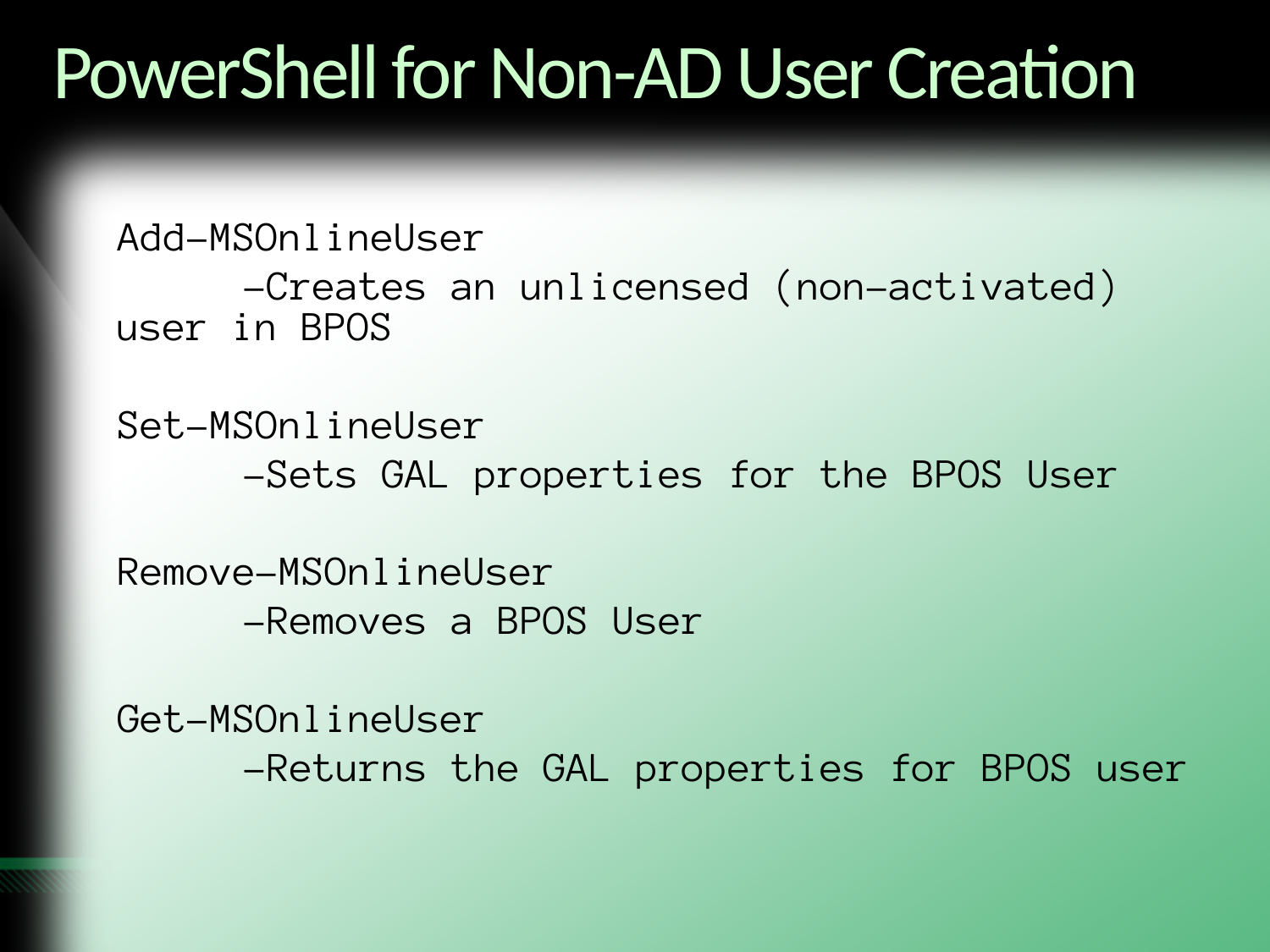

# PowerShell for Non-AD User Creation
Add-MSOnlineUser
	-Creates an unlicensed (non-activated) user in BPOS

Set-MSOnlineUser
	-Sets GAL properties for the BPOS User

Remove-MSOnlineUser
	-Removes a BPOS User

Get-MSOnlineUser
	-Returns the GAL properties for BPOS user